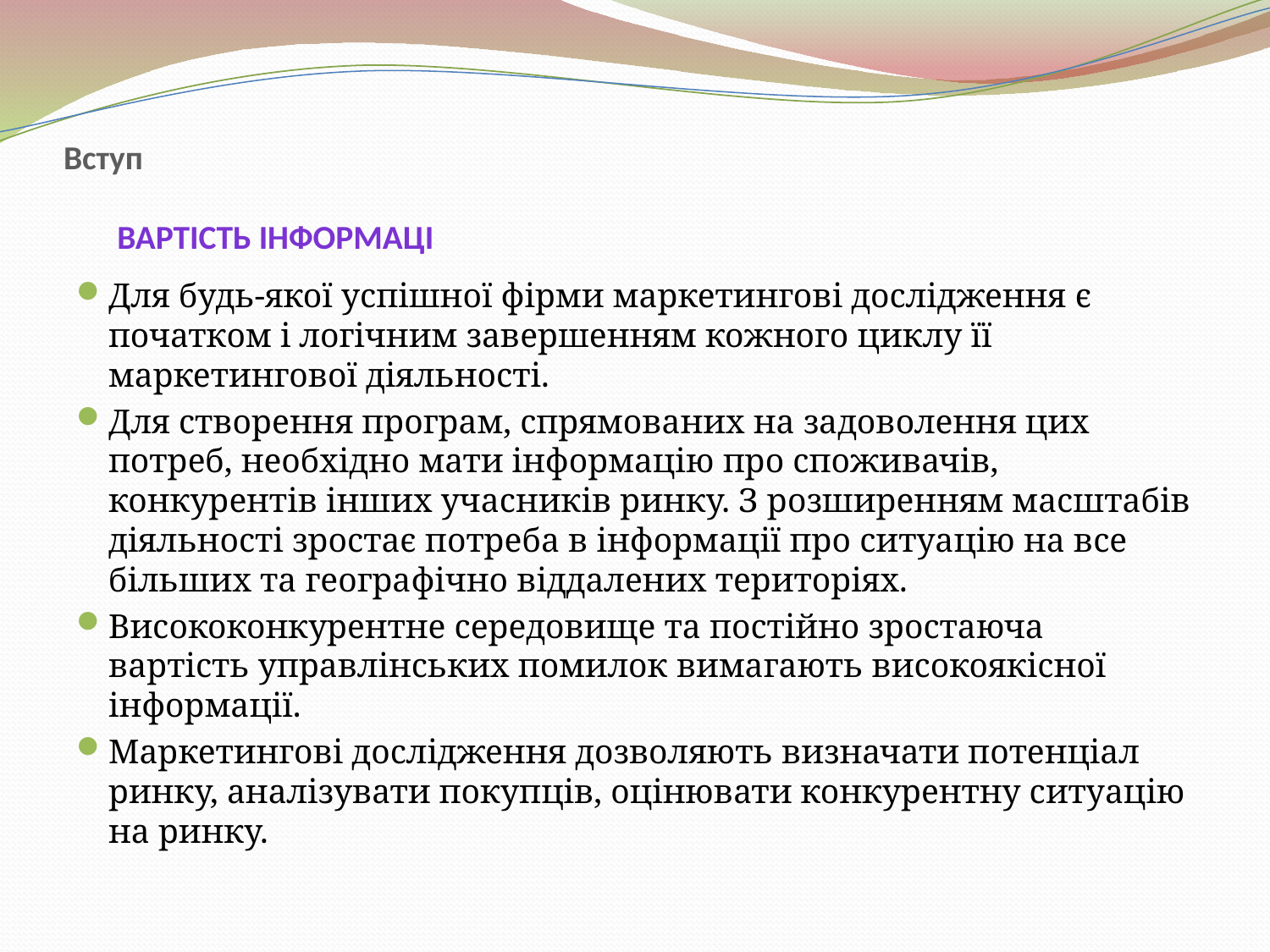

# Вступ   ВАРТІСТЬ ІНФОРМАЦІ
Для будь-якої успішної фірми маркетингові дослідження є початком і логічним завершенням кожного циклу її маркетингової діяльності.
Для створення програм, спрямованих на задоволення цих потреб, необхідно мати інформацію про споживачів, конкурентів інших учасників ринку. З розширенням масштабів діяльності зростає потреба в інформації про ситуацію на все більших та географічно віддалених територіях.
Висококонкурентне середовище та постійно зростаюча вартість управлінських помилок вимагають високоякісної інформації.
Маркетингові дослідження дозволяють визначати потенціал ринку, аналізувати покупців, оцінювати конкурентну ситуацію на ринку.